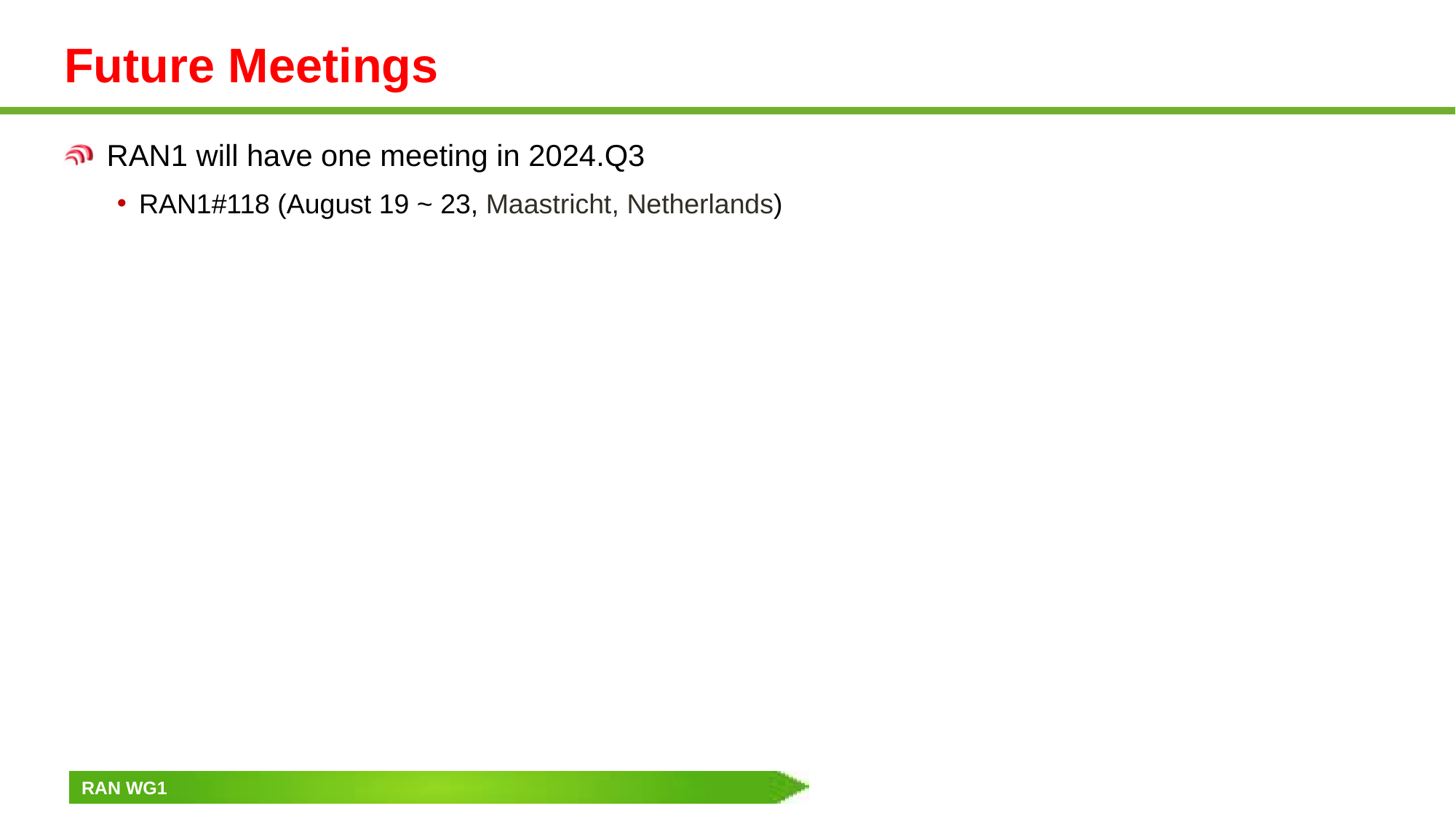

# Future Meetings
RAN1 will have one meeting in 2024.Q3
RAN1#118 (August 19 ~ 23, Maastricht, Netherlands)